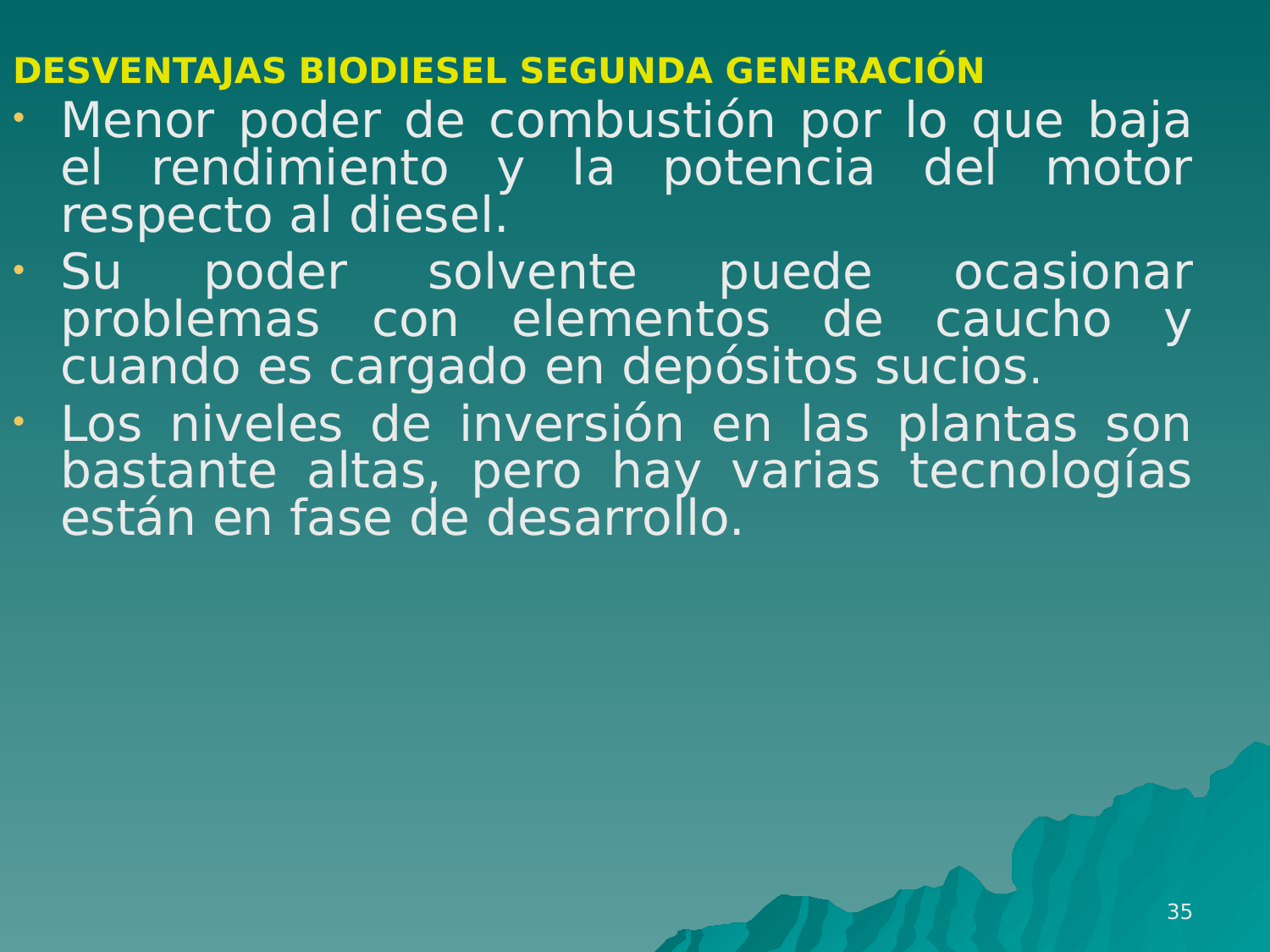

DESVENTAJAS BIODIESEL SEGUNDA GENERACIÓN
Menor poder de combustión por lo que baja el rendimiento y la potencia del motor respecto al diesel.
Su poder solvente puede ocasionar problemas con elementos de caucho y cuando es cargado en depósitos sucios.
Los niveles de inversión en las plantas son bastante altas, pero hay varias tecnologías están en fase de desarrollo.

35